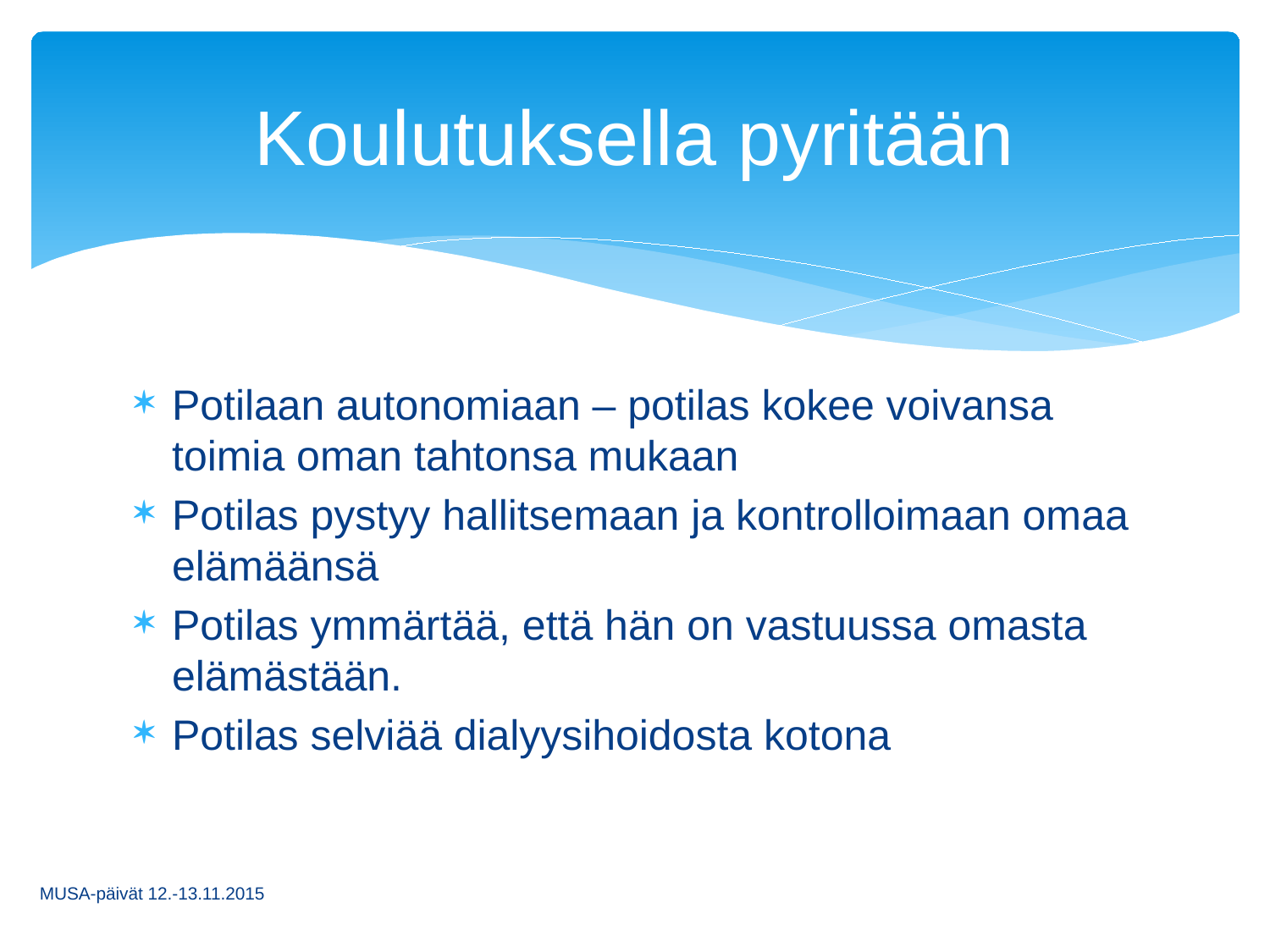

# Koulutuksella pyritään
Potilaan autonomiaan – potilas kokee voivansa toimia oman tahtonsa mukaan
Potilas pystyy hallitsemaan ja kontrolloimaan omaa elämäänsä
Potilas ymmärtää, että hän on vastuussa omasta elämästään.
Potilas selviää dialyysihoidosta kotona
MUSA-päivät 12.-13.11.2015